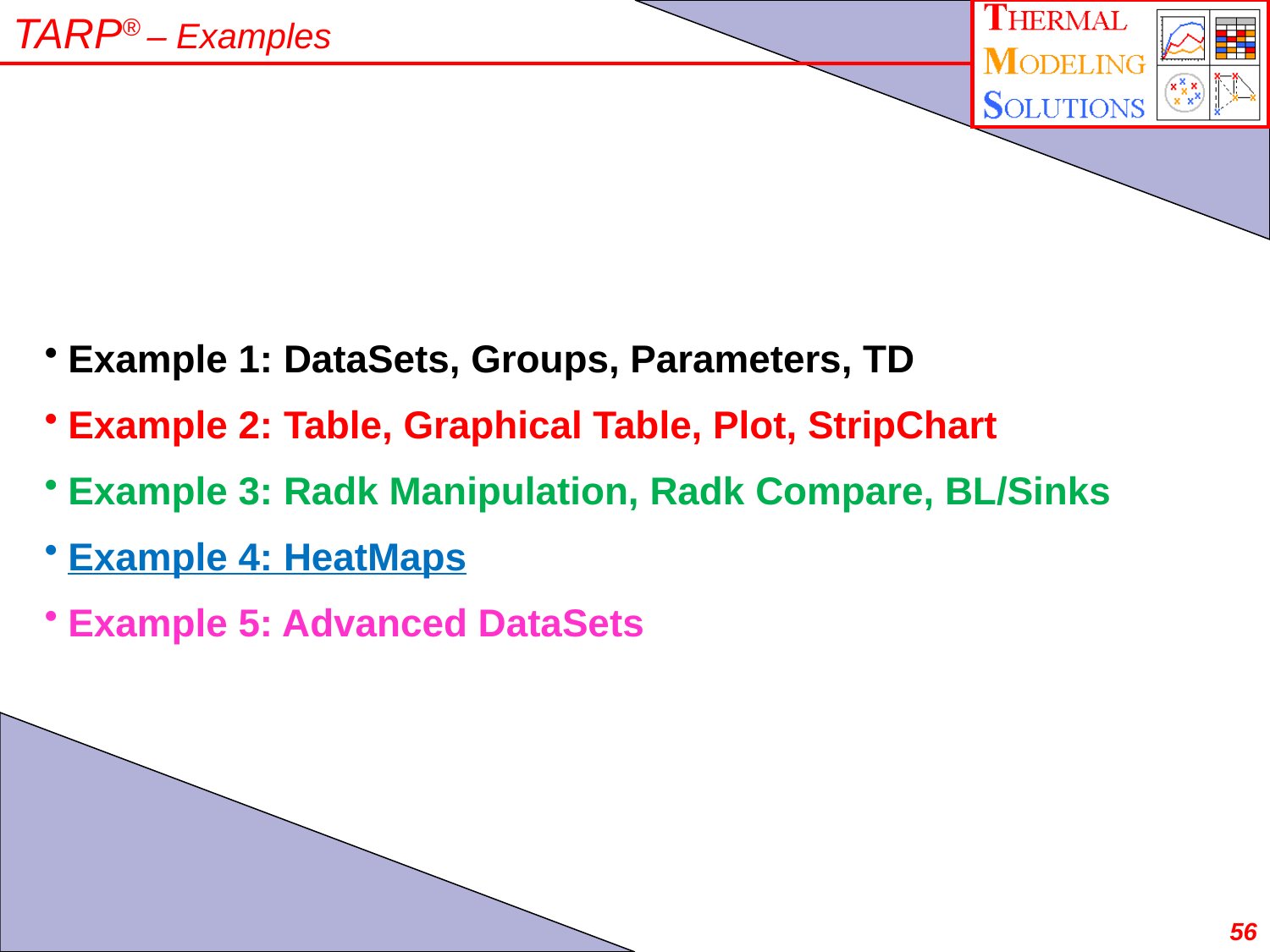

# TARP® – Examples

Example 1: DataSets, Groups, Parameters, TD
Example 2: Table, Graphical Table, Plot, StripChart
Example 3: Radk Manipulation, Radk Compare, BL/Sinks
Example 4: HeatMaps
Example 5: Advanced DataSets
56